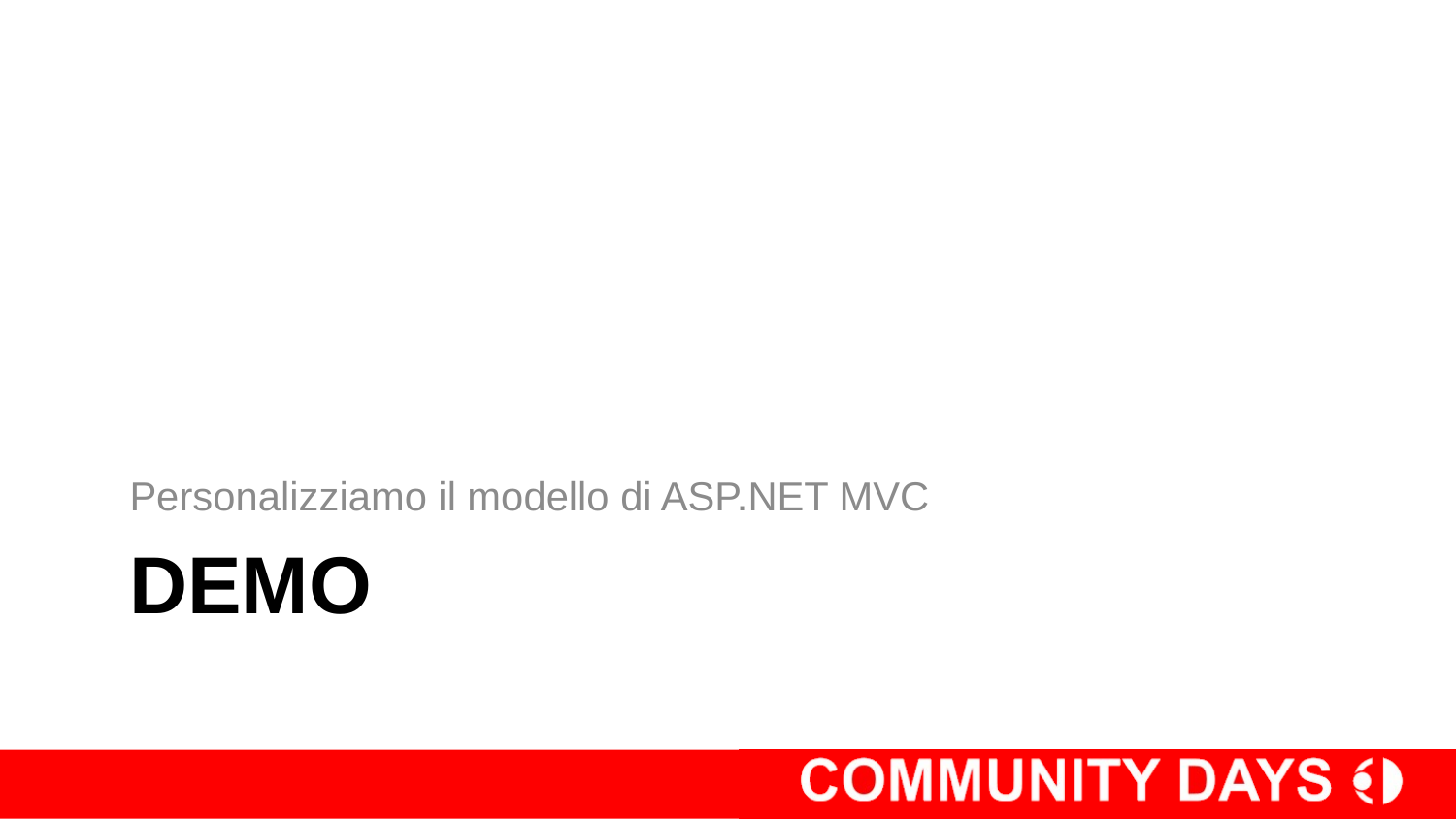

Personalizziamo il modello di ASP.NET MVC
# demo